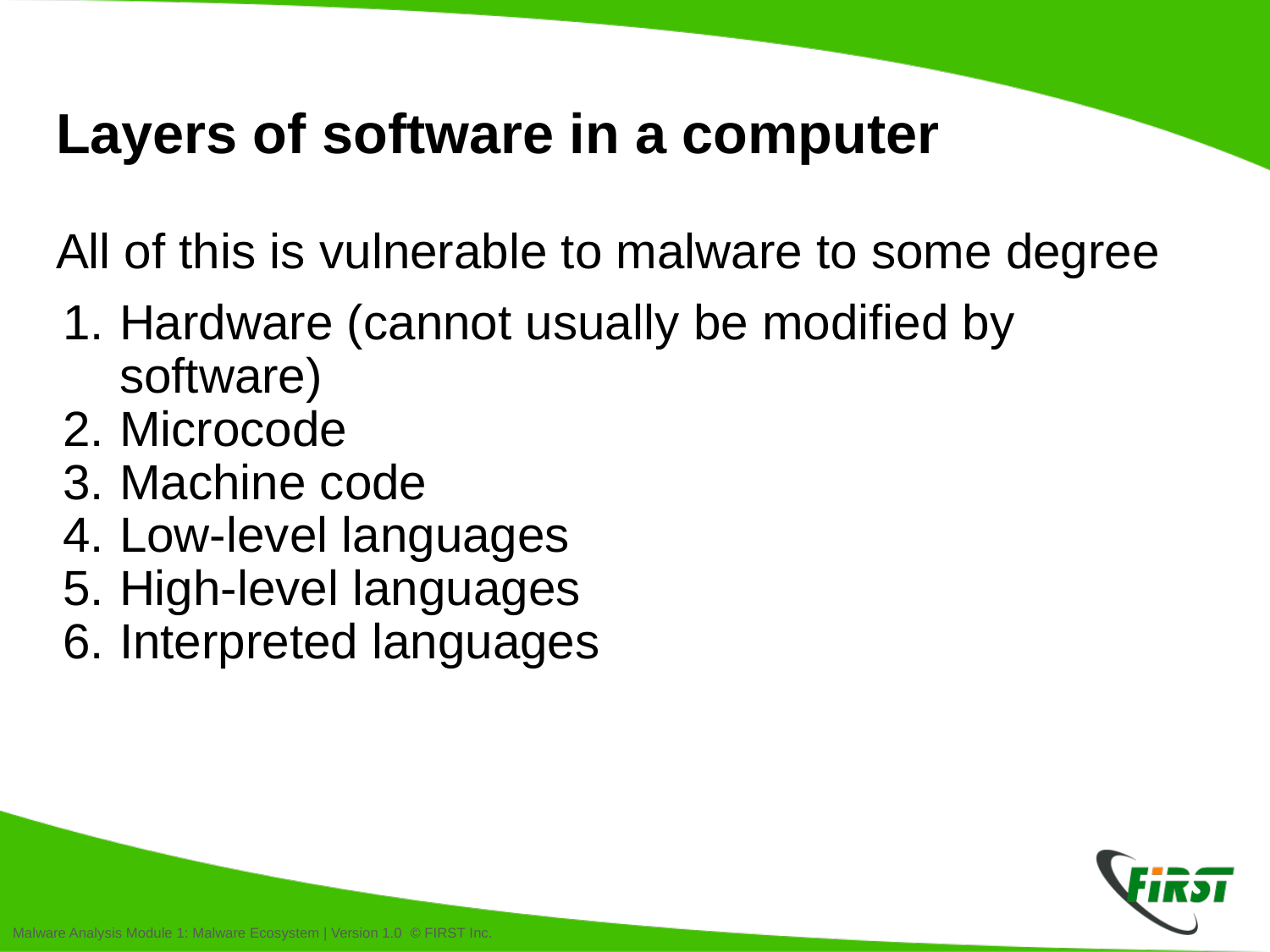

# Layers of software in a computer
All of this is vulnerable to malware to some degree
Hardware (cannot usually be modified by software)
Microcode
Machine code
Low-level languages
High-level languages
Interpreted languages